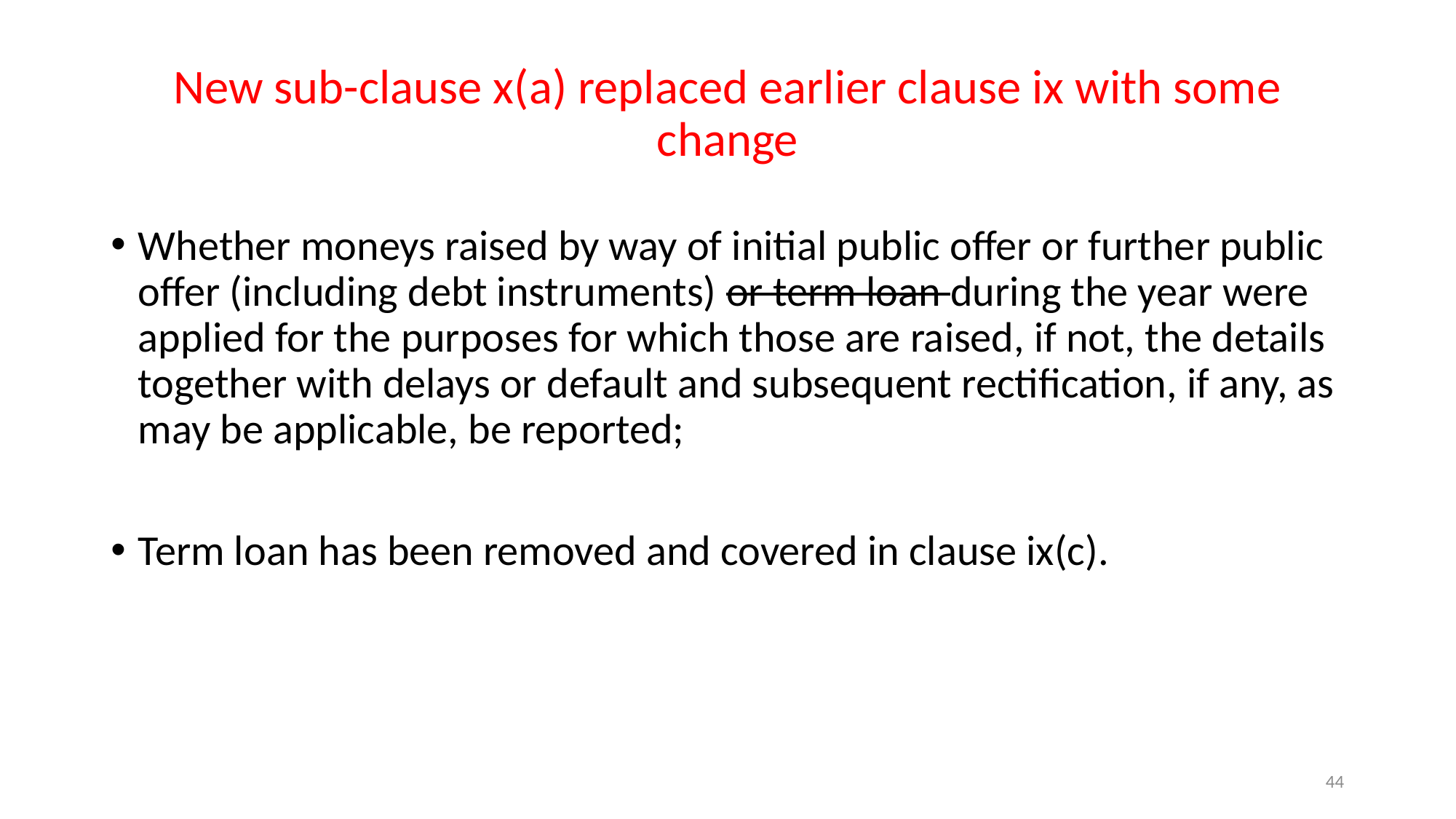

# New sub-clause x(a) replaced earlier clause ix with some change
Whether moneys raised by way of initial public offer or further public offer (including debt instruments) or term loan during the year were applied for the purposes for which those are raised, if not, the details together with delays or default and subsequent rectification, if any, as may be applicable, be reported;

Term loan has been removed and covered in clause ix(c).
44